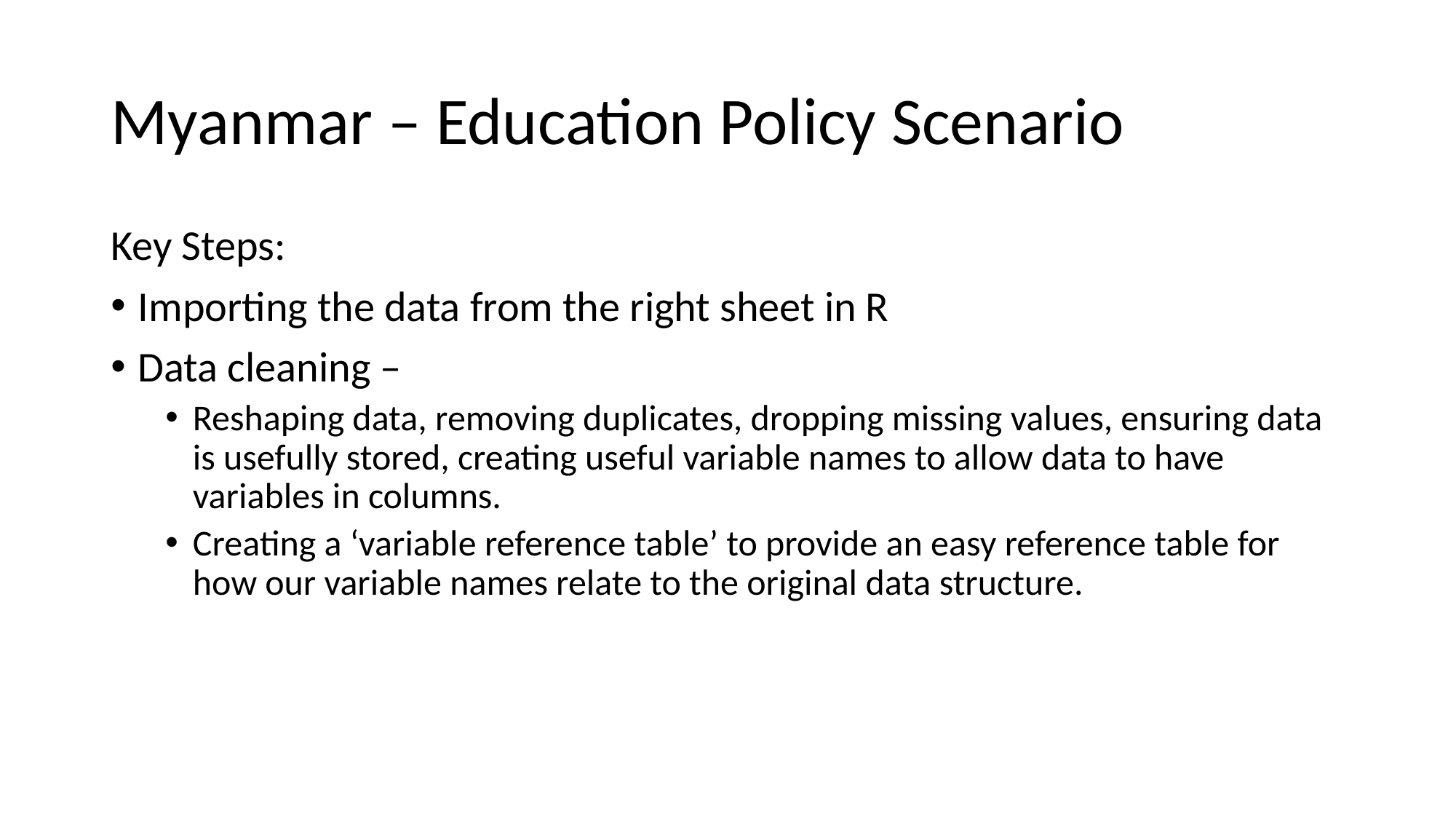

# Myanmar – Education Policy Scenario
Key Steps:
Importing the data from the right sheet in R
Data cleaning –
Reshaping data, removing duplicates, dropping missing values, ensuring data is usefully stored, creating useful variable names to allow data to have variables in columns.
Creating a ‘variable reference table’ to provide an easy reference table for how our variable names relate to the original data structure.